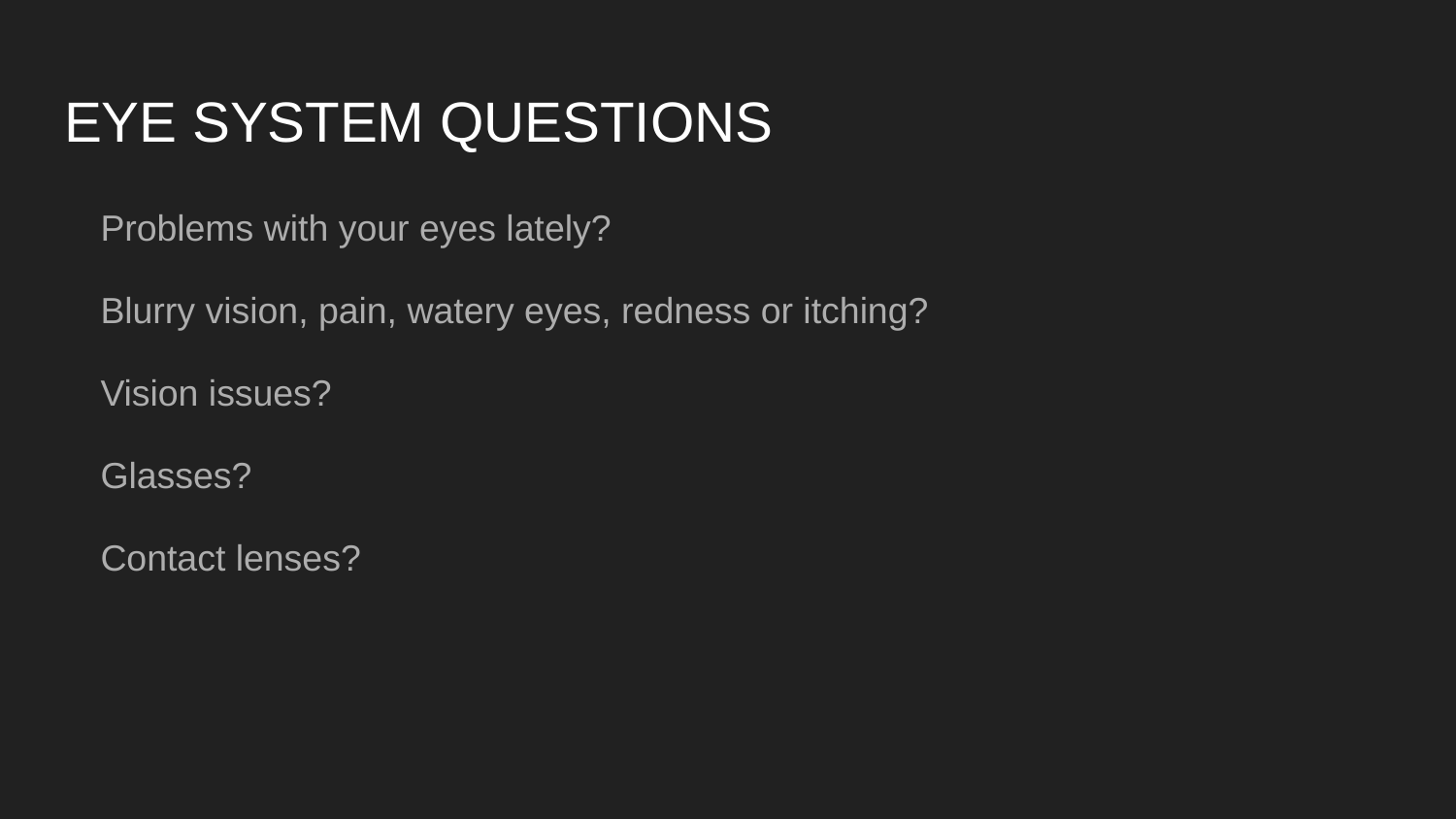

# EYE SYSTEM QUESTIONS
Problems with your eyes lately?
Blurry vision, pain, watery eyes, redness or itching?
Vision issues?
Glasses?
Contact lenses?